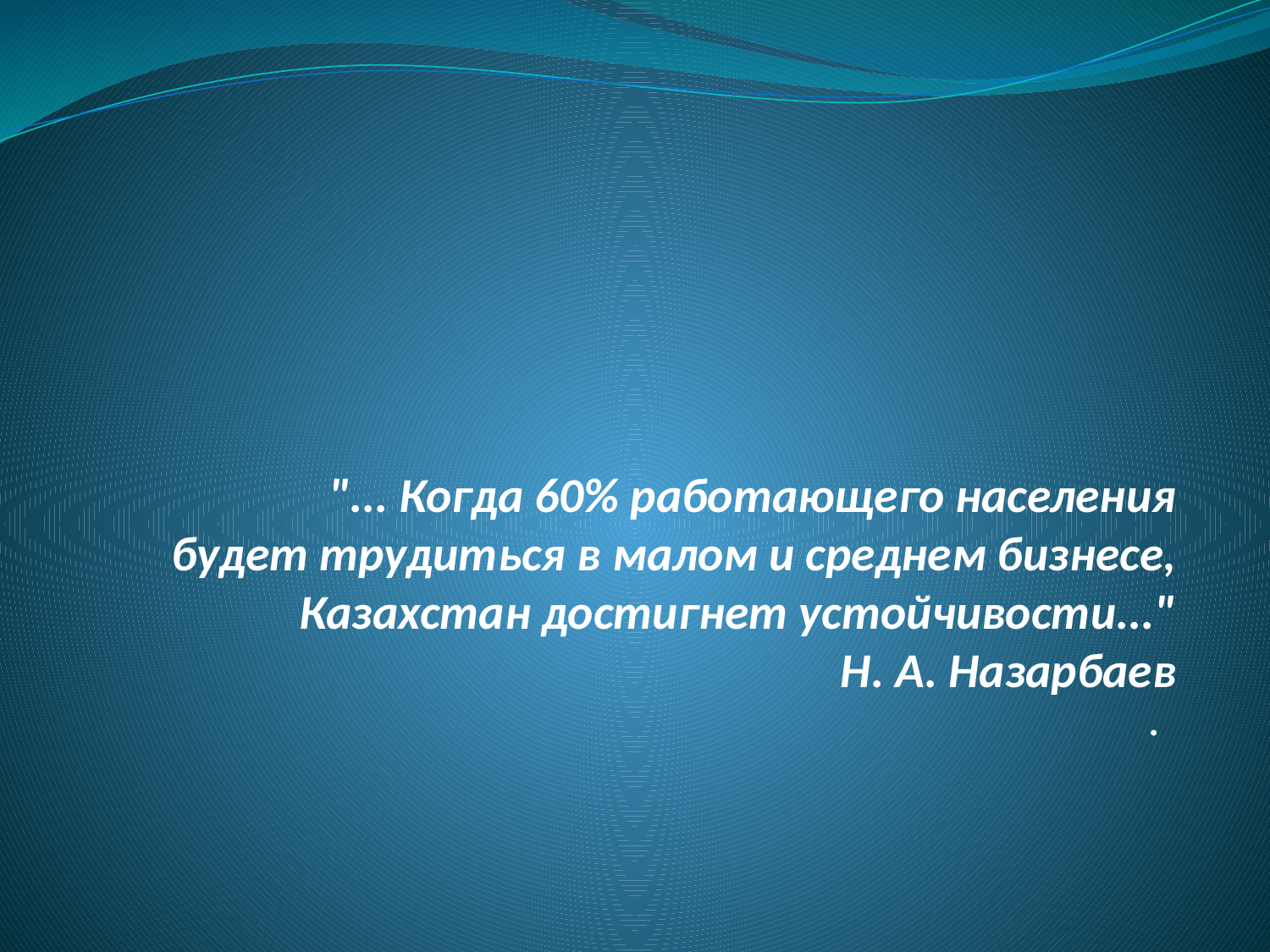

# "... Когда 60% работающего населения будет трудиться в малом и среднем бизнесе, Казахстан достигнет устойчивости..." Н. А. Назарбаев .